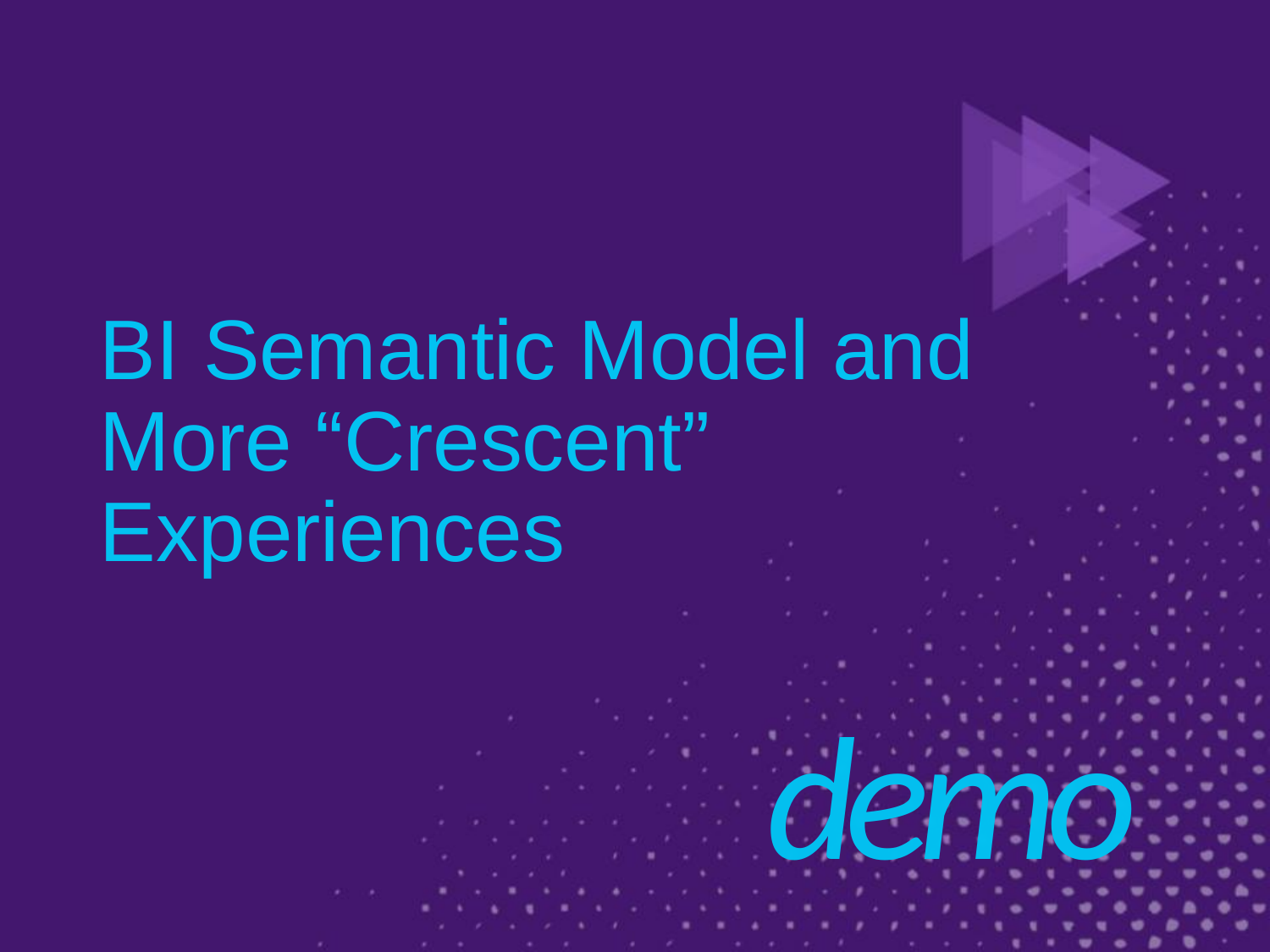

# BI Semantic Model and More “Crescent” Experiences
demo